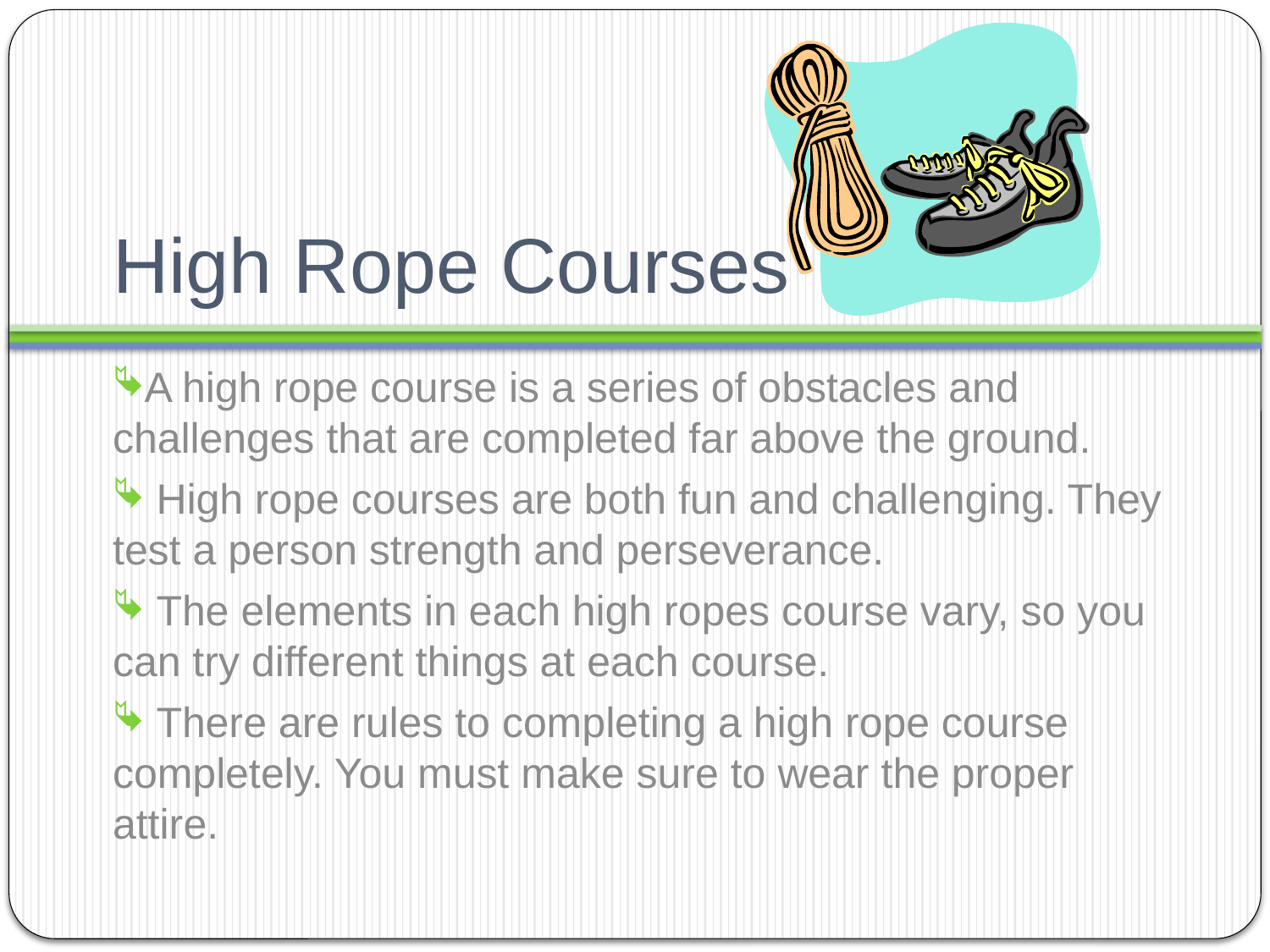

# High Rope Courses
A high rope course is a series of obstacles and challenges that are completed far above the ground.
 High rope courses are both fun and challenging. They test a person strength and perseverance.
 The elements in each high ropes course vary, so you can try different things at each course.
 There are rules to completing a high rope course completely. You must make sure to wear the proper attire.